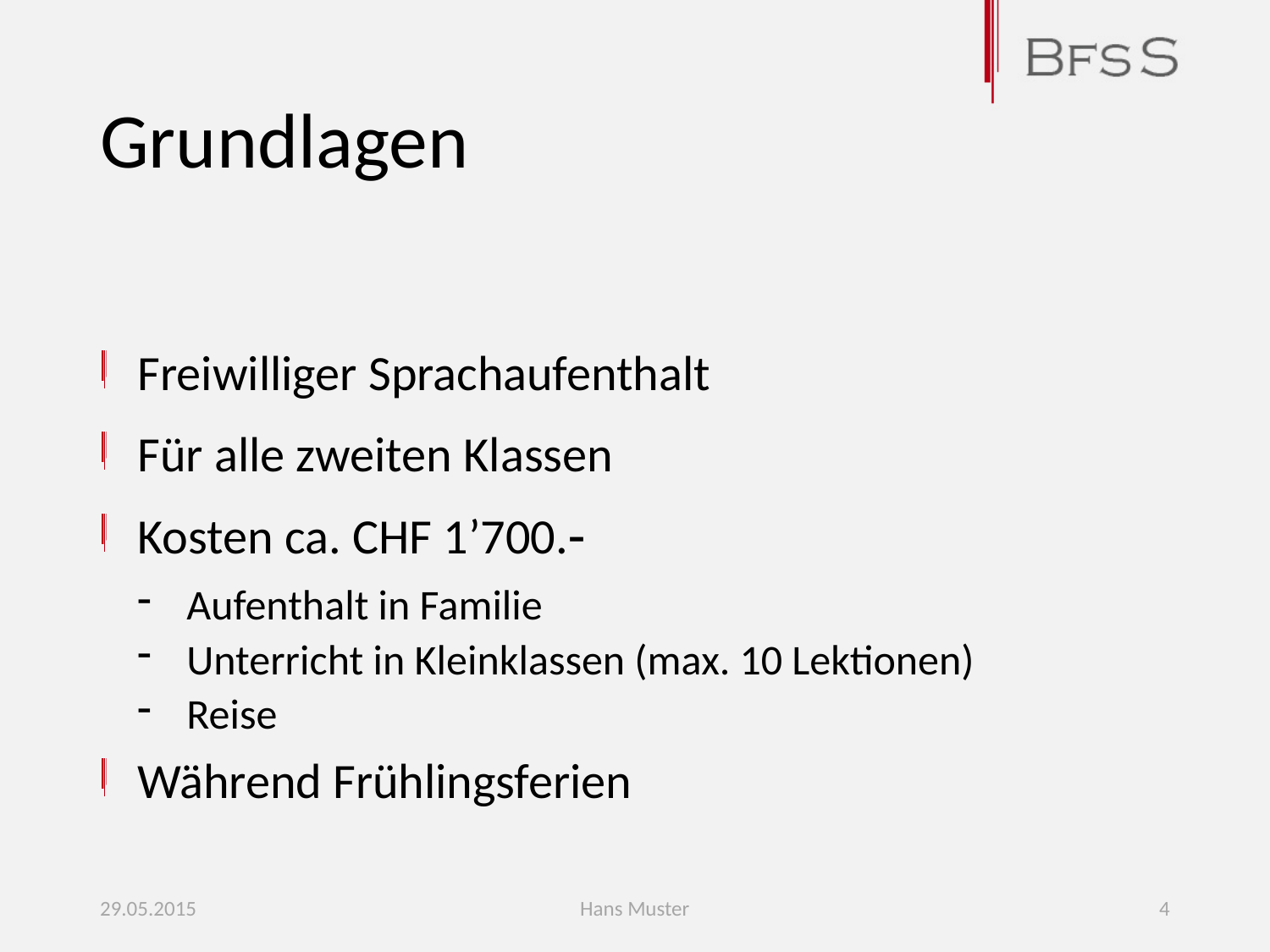

# Grundlagen
Freiwilliger Sprachaufenthalt
Für alle zweiten Klassen
Kosten ca. CHF 1’700.−
Aufenthalt in Familie
Unterricht in Kleinklassen (max. 10 Lektionen)
Reise
Während Frühlingsferien
29.05.2015
Hans Muster
4